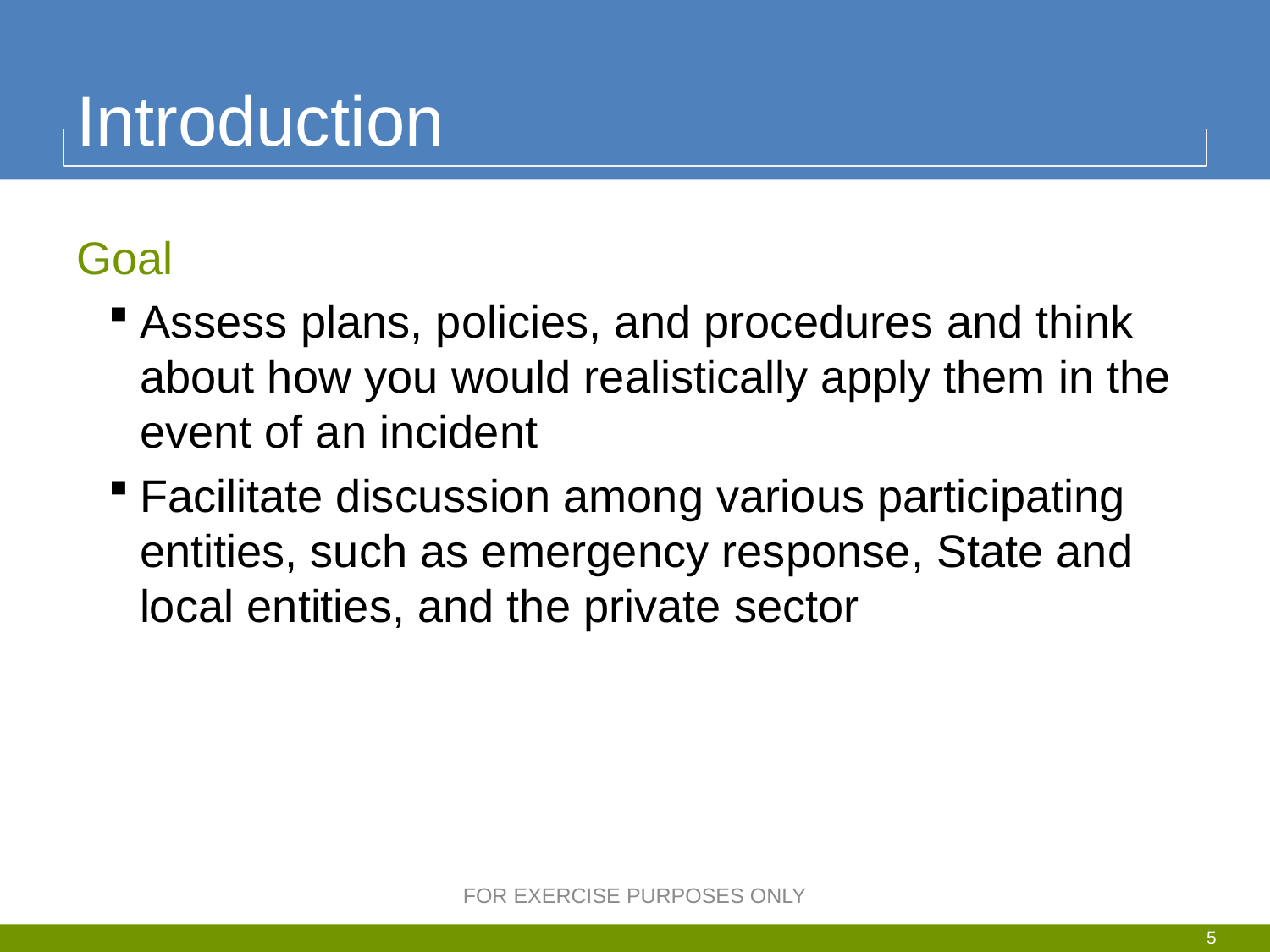

# Introduction
Goal
Assess plans, policies, and procedures and think about how you would realistically apply them in the event of an incident
Facilitate discussion among various participating entities, such as emergency response, State and local entities, and the private sector

FOR EXERCISE PURPOSES ONLY